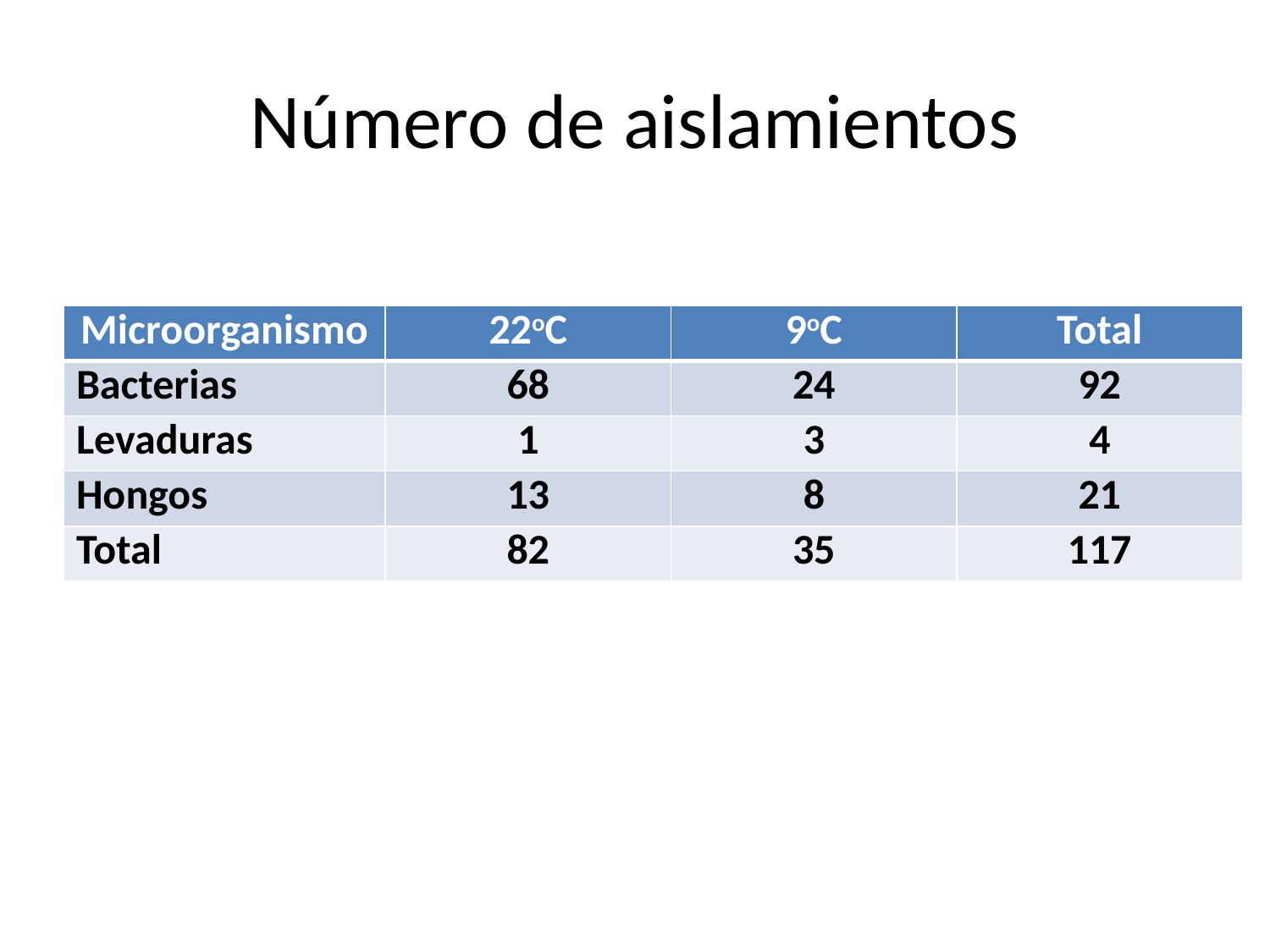

# Número de aislamientos
| Microorganismo | 22oC | 9oC | Total |
| --- | --- | --- | --- |
| Bacterias | 68 | 24 | 92 |
| Levaduras | 1 | 3 | 4 |
| Hongos | 13 | 8 | 21 |
| Total | 82 | 35 | 117 |